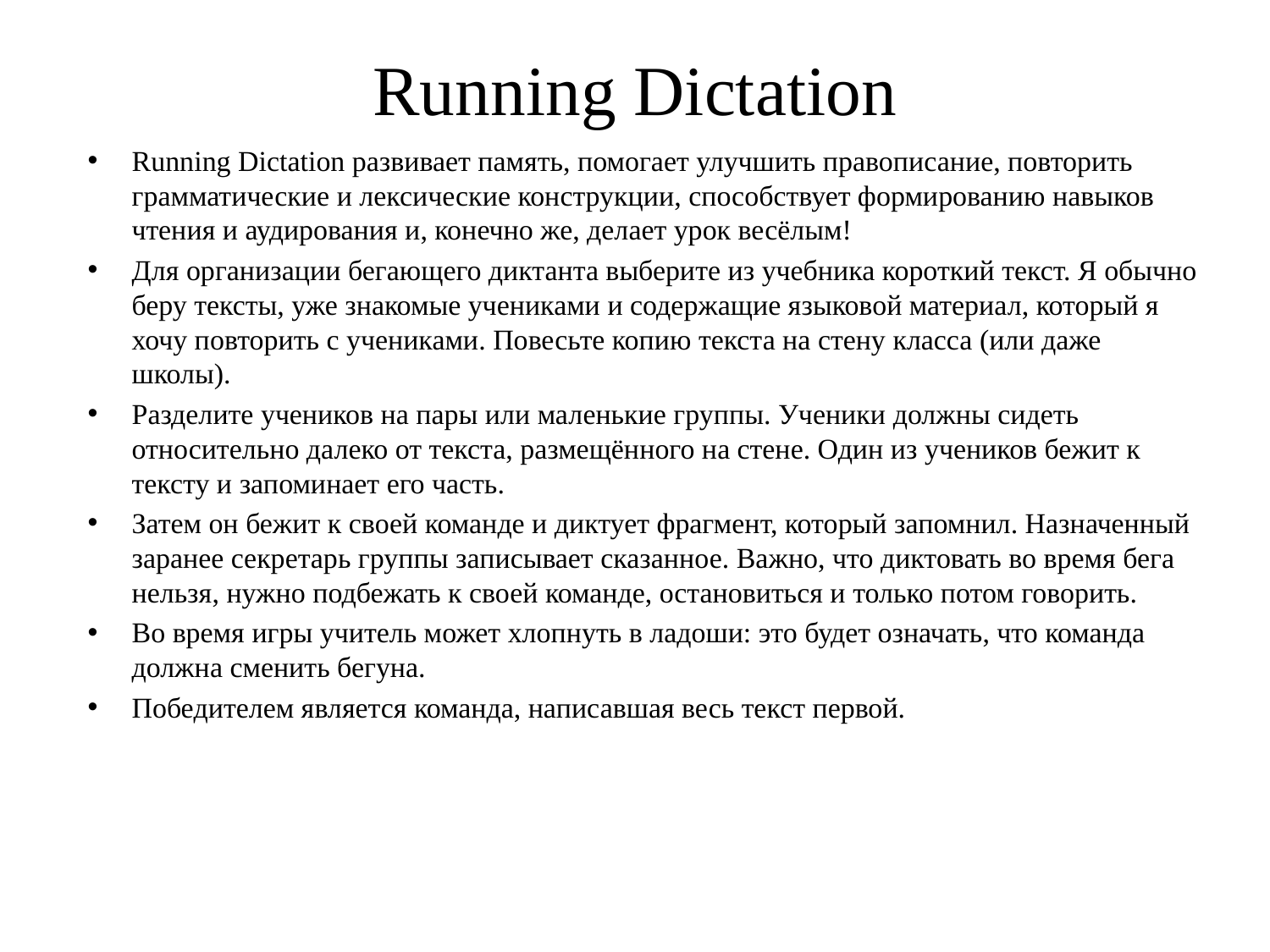

# Running Dictation
Running Dictation развивает память, помогает улучшить правописание, повторить грамматические и лексические конструкции, способствует формированию навыков чтения и аудирования и, конечно же, делает урок весёлым!
Для организации бегающего диктанта выберите из учебника короткий текст. Я обычно беру тексты, уже знакомые учениками и содержащие языковой материал, который я хочу повторить с учениками. Повесьте копию текста на стену класса (или даже школы).
Разделите учеников на пары или маленькие группы. Ученики должны сидеть относительно далеко от текста, размещённого на стене. Один из учеников бежит к тексту и запоминает его часть.
Затем он бежит к своей команде и диктует фрагмент, который запомнил. Назначенный заранее секретарь группы записывает сказанное. Важно, что диктовать во время бега нельзя, нужно подбежать к своей команде, остановиться и только потом говорить.
Во время игры учитель может хлопнуть в ладоши: это будет означать, что команда должна сменить бегуна.
Победителем является команда, написавшая весь текст первой.